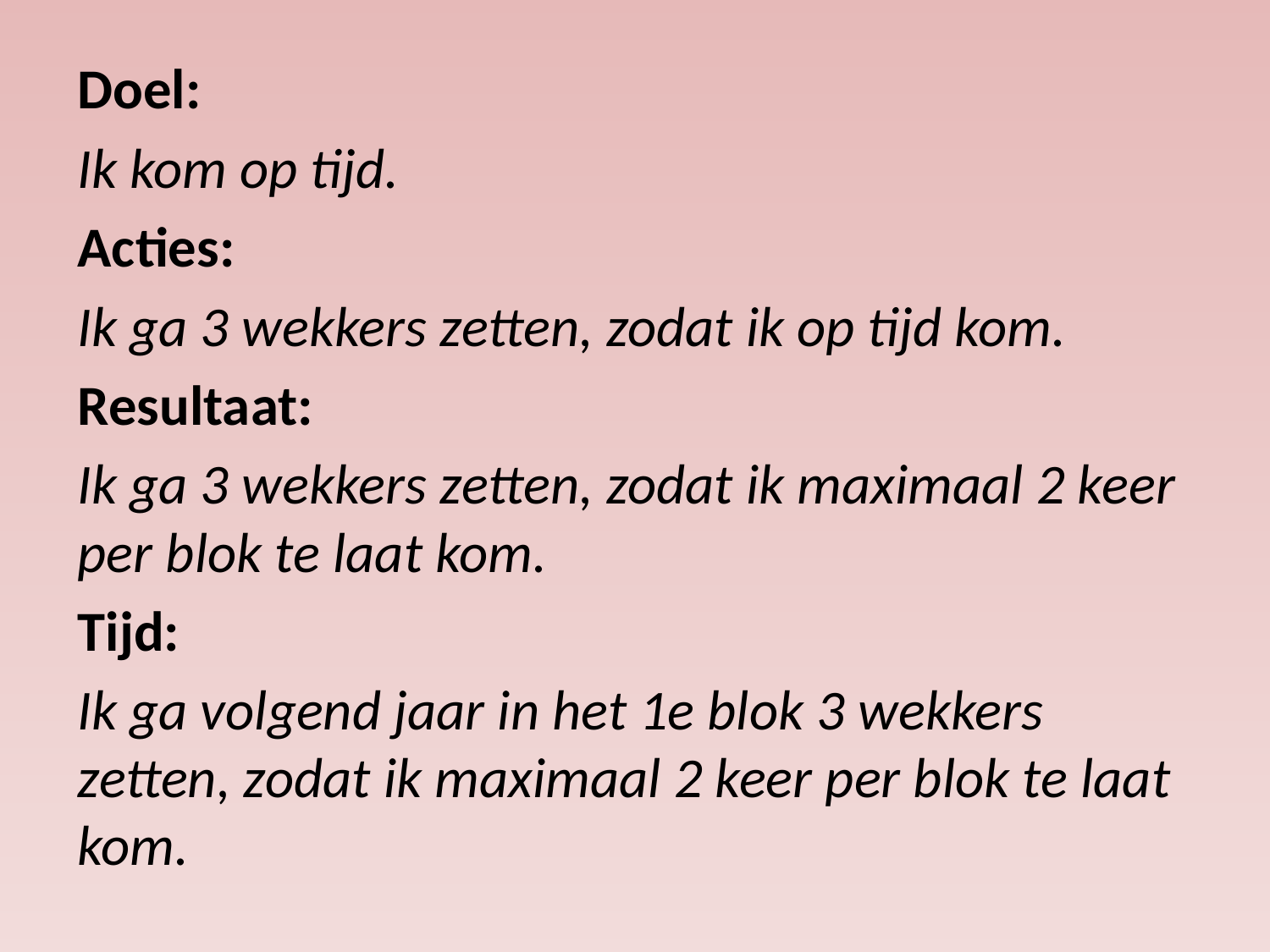

Doel:
Ik kom op tijd.
Acties:
Ik ga 3 wekkers zetten, zodat ik op tijd kom.
Resultaat:
Ik ga 3 wekkers zetten, zodat ik maximaal 2 keer per blok te laat kom.
Tijd:
Ik ga volgend jaar in het 1e blok 3 wekkers zetten, zodat ik maximaal 2 keer per blok te laat kom.